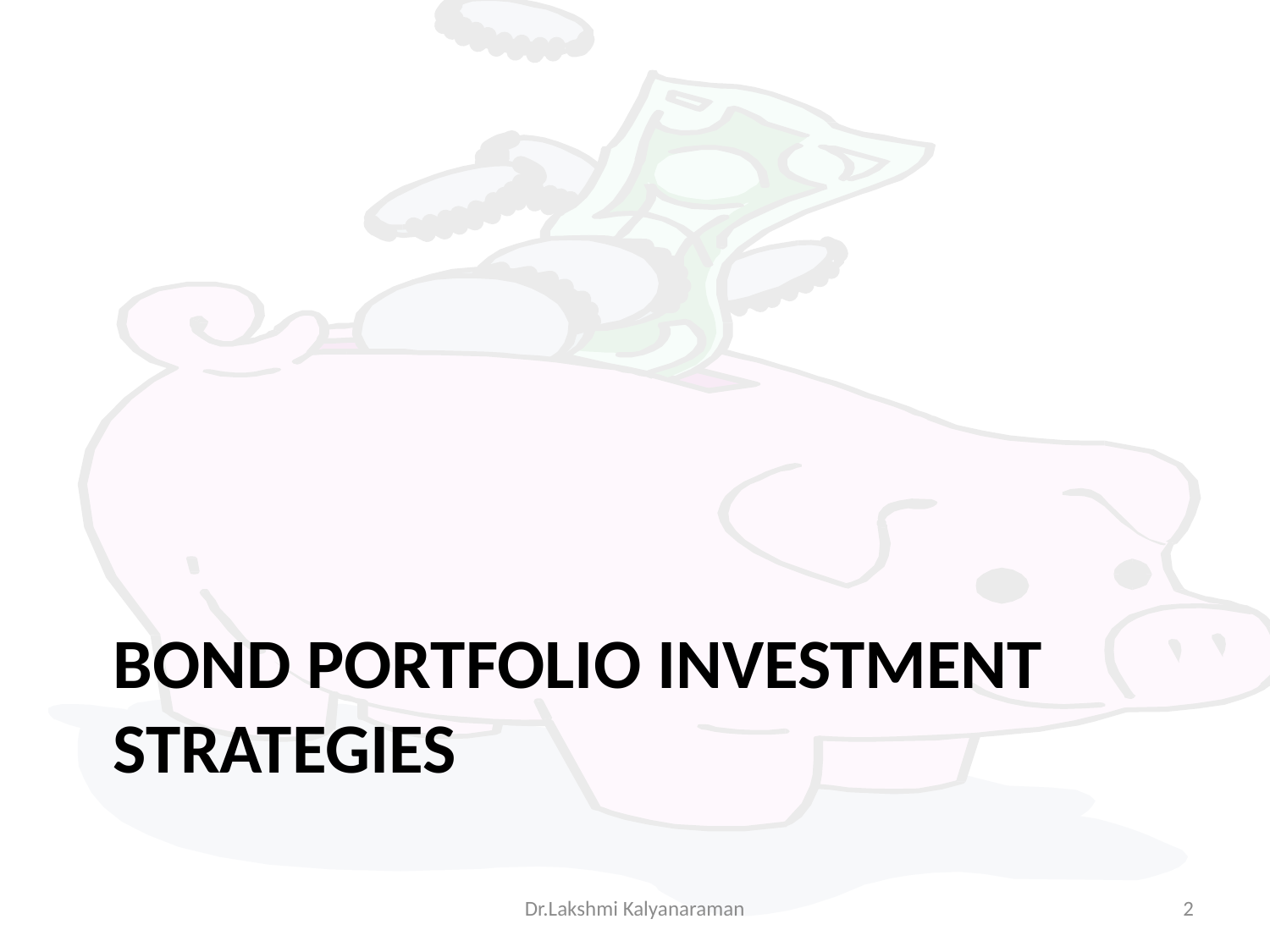

# Bond portfolio investment strategies
Dr.Lakshmi Kalyanaraman
2